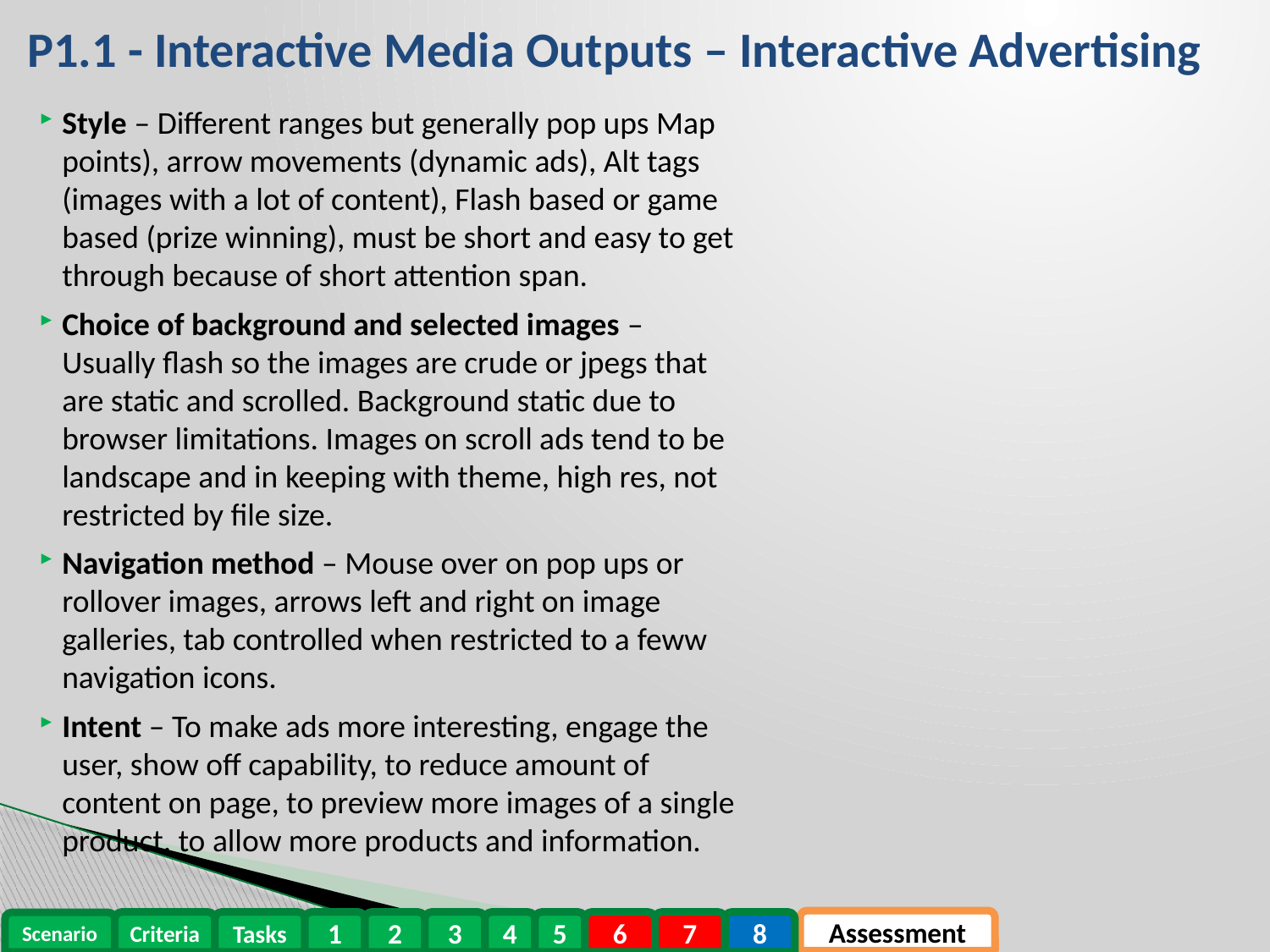

# P1.1 - Interactive Media Outputs – Interactive Advertising
Style – Different ranges but generally pop ups Map points), arrow movements (dynamic ads), Alt tags (images with a lot of content), Flash based or game based (prize winning), must be short and easy to get through because of short attention span.
Choice of background and selected images – Usually flash so the images are crude or jpegs that are static and scrolled. Background static due to browser limitations. Images on scroll ads tend to be landscape and in keeping with theme, high res, not restricted by file size.
Navigation method – Mouse over on pop ups or rollover images, arrows left and right on image galleries, tab controlled when restricted to a feww navigation icons.
Intent – To make ads more interesting, engage the user, show off capability, to reduce amount of content on page, to preview more images of a single product, to allow more products and information.